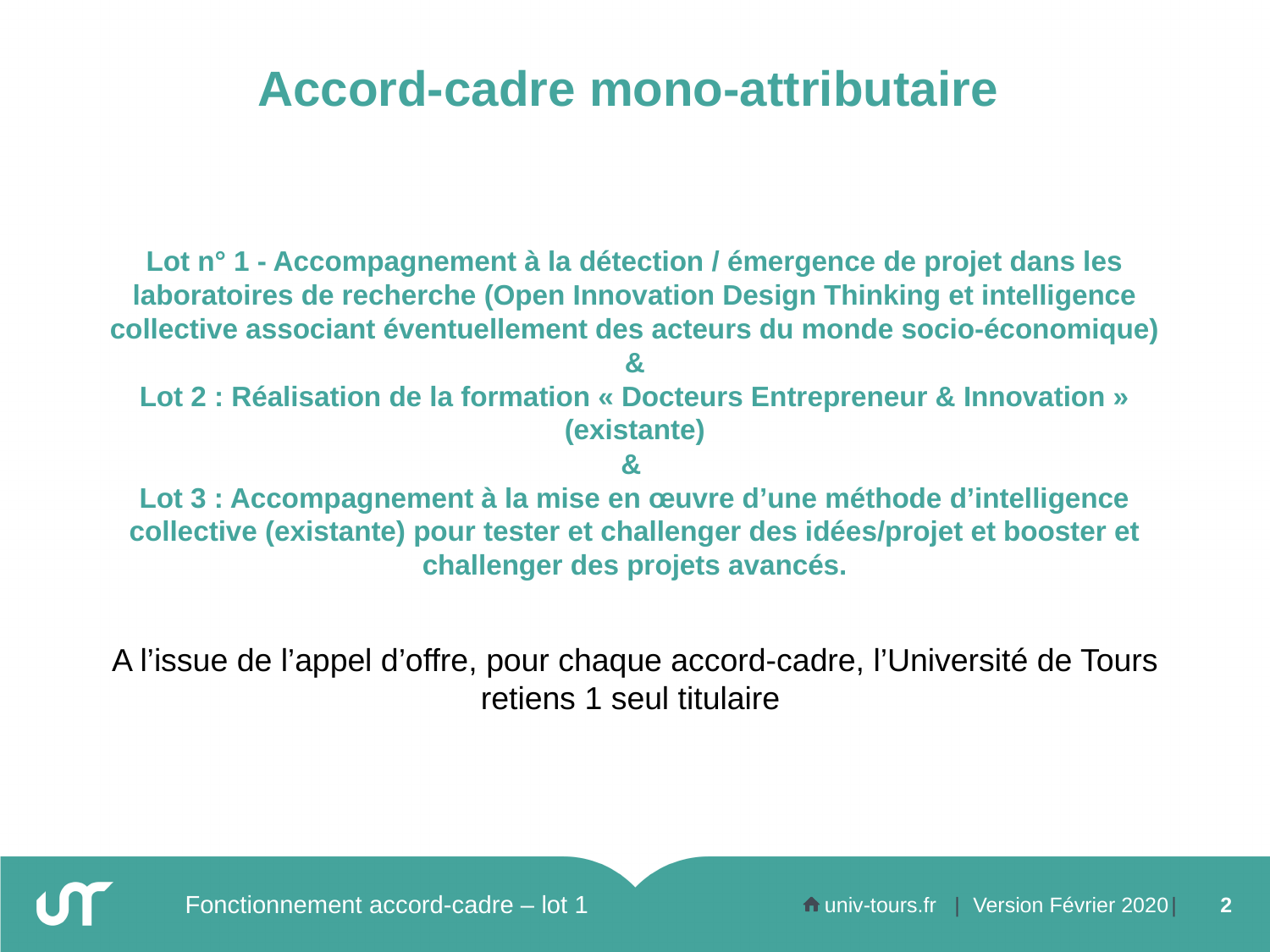

# Accord-cadre mono-attributaire Lot n° 1 - Accompagnement à la détection / émergence de projet dans les laboratoires de recherche (Open Innovation Design Thinking et intelligence collective associant éventuellement des acteurs du monde socio-économique) & Lot 2 : Réalisation de la formation « Docteurs Entrepreneur & Innovation » (existante) & Lot 3 : Accompagnement à la mise en œuvre d’une méthode d’intelligence collective (existante) pour tester et challenger des idées/projet et booster et challenger des projets avancés. A l’issue de l’appel d’offre, pour chaque accord-cadre, l’Université de Tours retiens 1 seul titulaire
Fonctionnement accord-cadre – lot 1